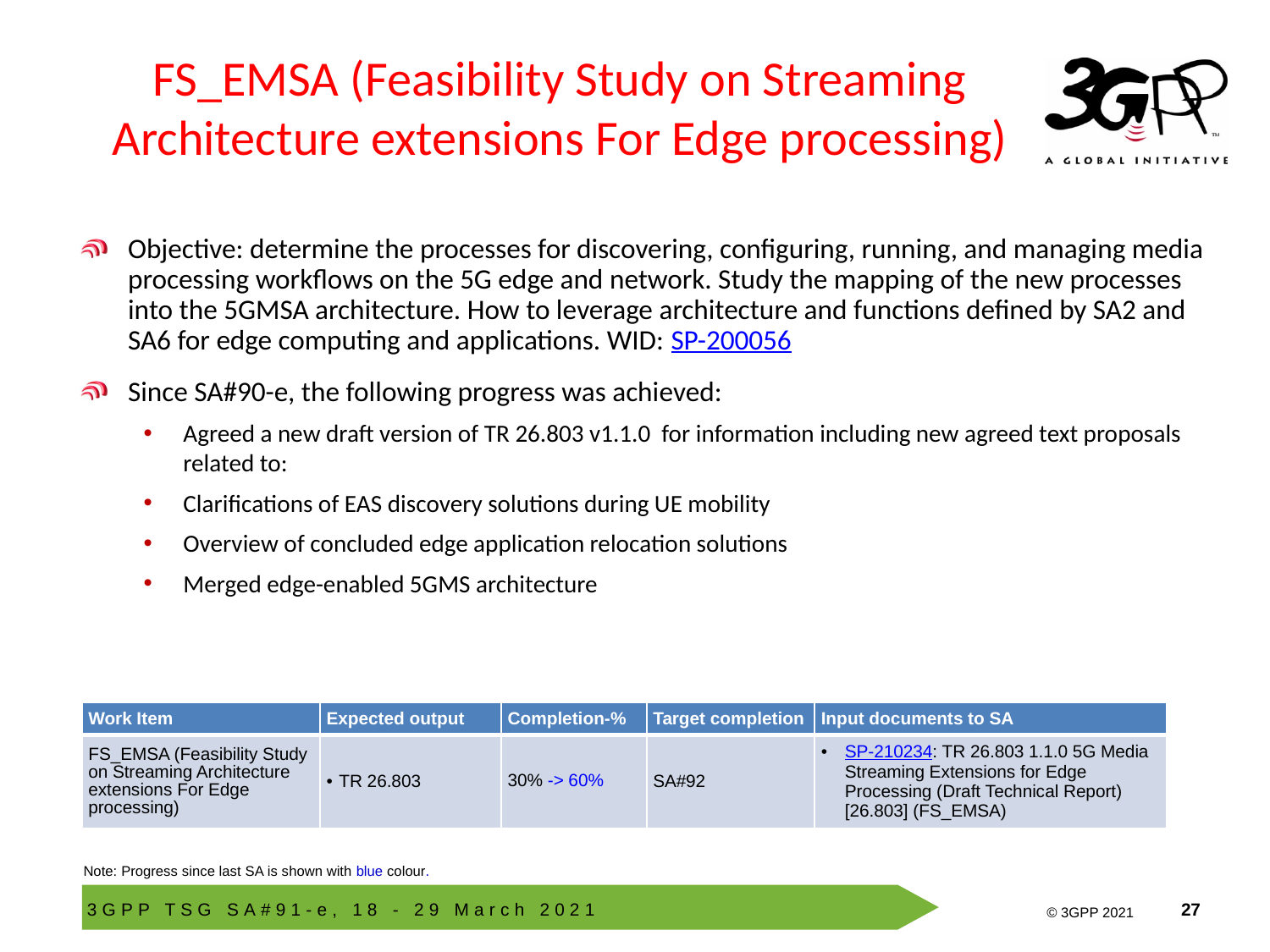

# FS_EMSA (Feasibility Study on Streaming Architecture extensions For Edge processing)
Objective: determine the processes for discovering, configuring, running, and managing media processing workflows on the 5G edge and network. Study the mapping of the new processes into the 5GMSA architecture. How to leverage architecture and functions defined by SA2 and SA6 for edge computing and applications. WID: SP-200056
Since SA#90-e, the following progress was achieved:
Agreed a new draft version of TR 26.803 v1.1.0  for information including new agreed text proposals related to:
Clarifications of EAS discovery solutions during UE mobility
Overview of concluded edge application relocation solutions
Merged edge-enabled 5GMS architecture

| Work Item | Expected output | Completion-% | Target completion | Input documents to SA |
| --- | --- | --- | --- | --- |
| FS\_EMSA (Feasibility Study on Streaming Architecture extensions For Edge processing) | TR 26.803 | 30% -> 60% | SA#92 | SP-210234: TR 26.803 1.1.0 5G Media Streaming Extensions for Edge Processing (Draft Technical Report) [26.803] (FS\_EMSA) |
Note: Progress since last SA is shown with blue colour.